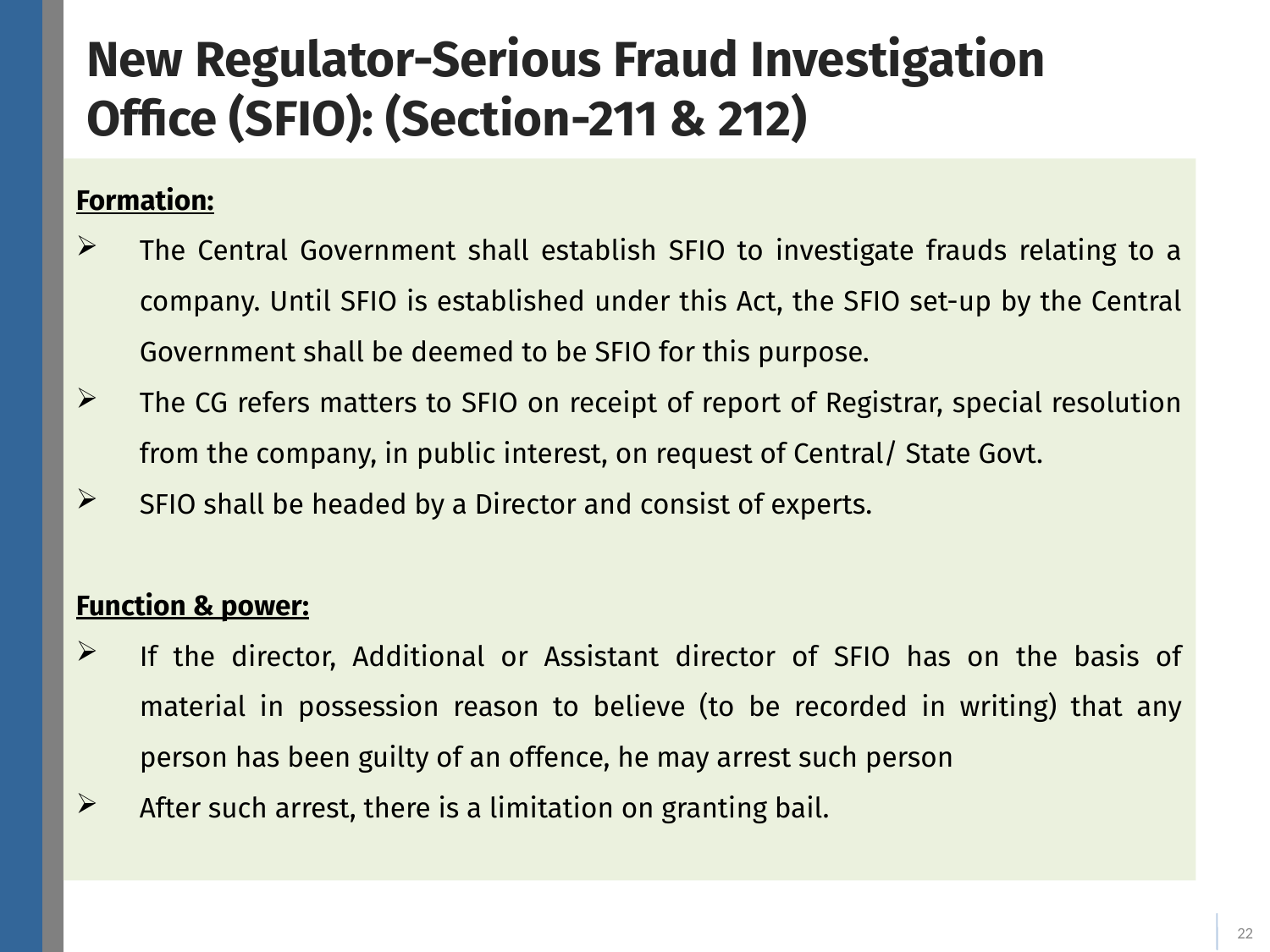

# New Regulator-Serious Fraud Investigation Office (SFIO): (Section-211 & 212)
Formation:
The Central Government shall establish SFIO to investigate frauds relating to a company. Until SFIO is established under this Act, the SFIO set-up by the Central Government shall be deemed to be SFIO for this purpose.
The CG refers matters to SFIO on receipt of report of Registrar, special resolution from the company, in public interest, on request of Central/ State Govt.
SFIO shall be headed by a Director and consist of experts.

Function & power:
If the director, Additional or Assistant director of SFIO has on the basis of material in possession reason to believe (to be recorded in writing) that any person has been guilty of an offence, he may arrest such person
After such arrest, there is a limitation on granting bail.

22